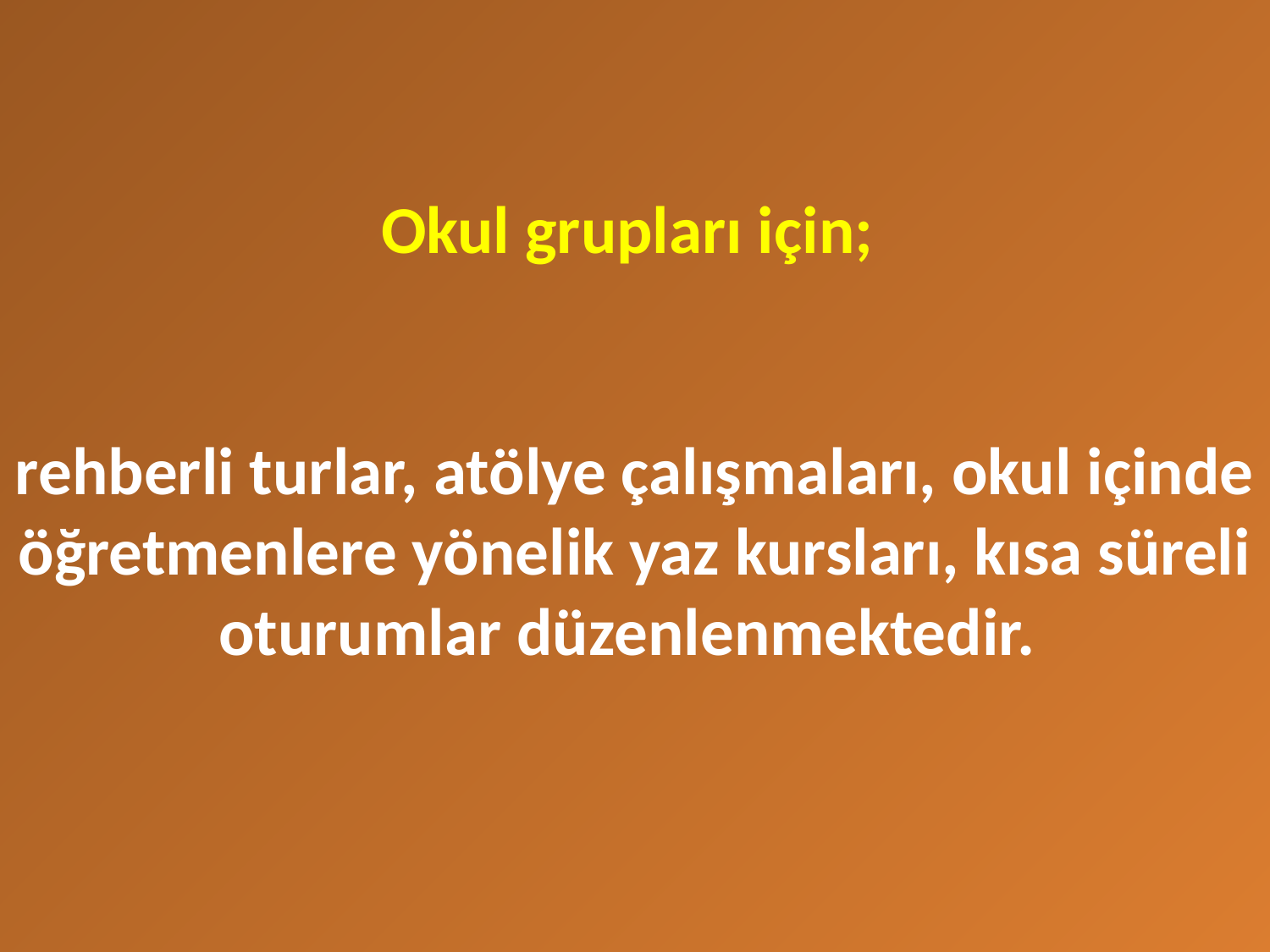

# Okul grupları için; rehberli turlar, atölye çalışmaları, okul içinde öğretmenlere yönelik yaz kursları, kısa süreli oturumlar düzenlenmektedir.